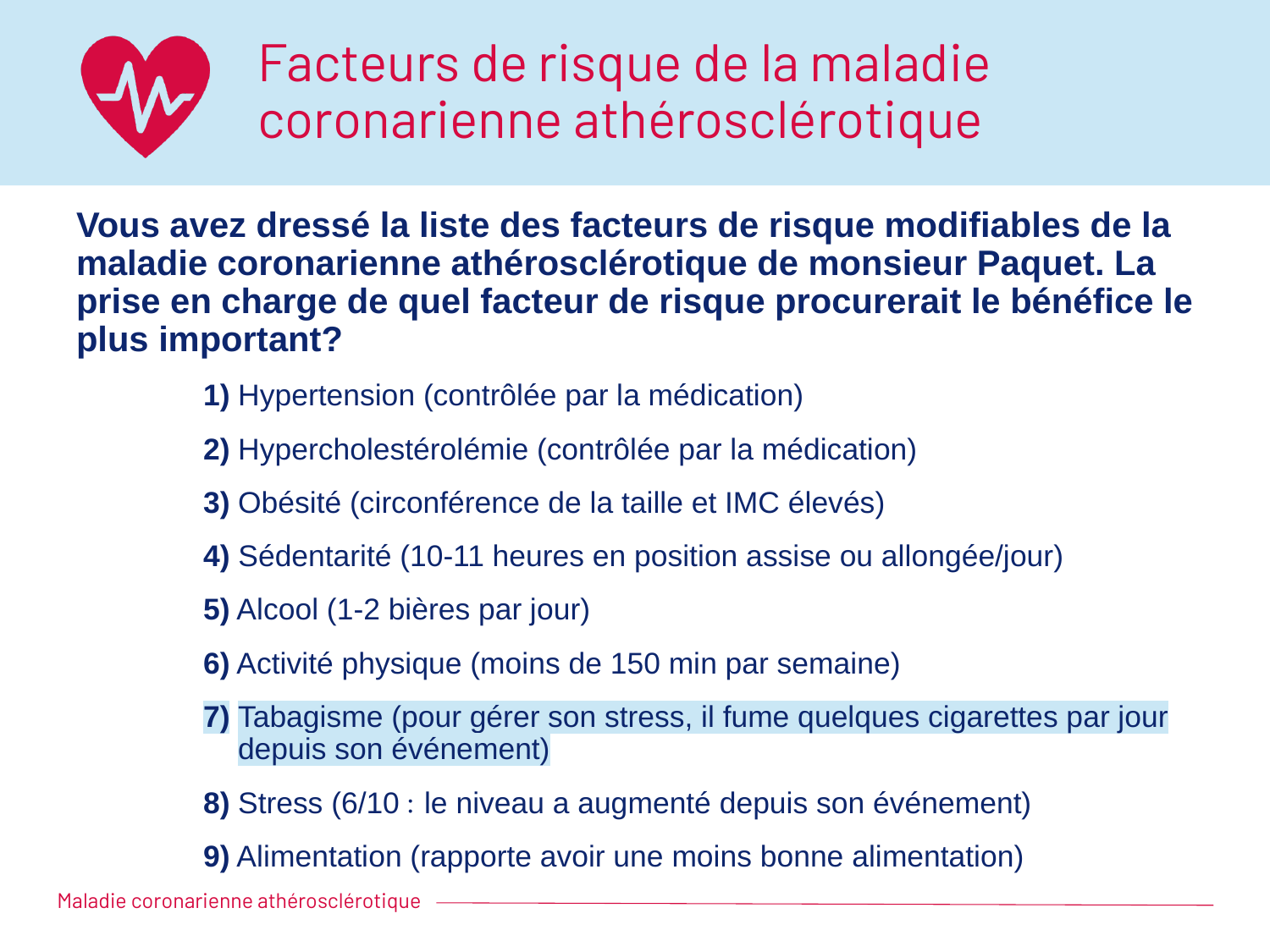

# Facteurs de risque de la maladie coronarienne athérosclérotique
Vous avez dressé la liste des facteurs de risque modifiables de la maladie coronarienne athérosclérotique de monsieur Paquet. La prise en charge de quel facteur de risque procurerait le bénéfice le plus important?
	1) Hypertension (contrôlée par la médication)
	2) Hypercholestérolémie (contrôlée par la médication)
	3) Obésité (circonférence de la taille et IMC élevés)
	4) Sédentarité (10-11 heures en position assise ou allongée/jour)
	5) Alcool (1-2 bières par jour)
	6) Activité physique (moins de 150 min par semaine)
7)	Tabagisme (pour gérer son stress, il fume quelques cigarettes par jour depuis son événement)
	8) Stress (6/10 : le niveau a augmenté depuis son événement)
	9) Alimentation (rapporte avoir une moins bonne alimentation)